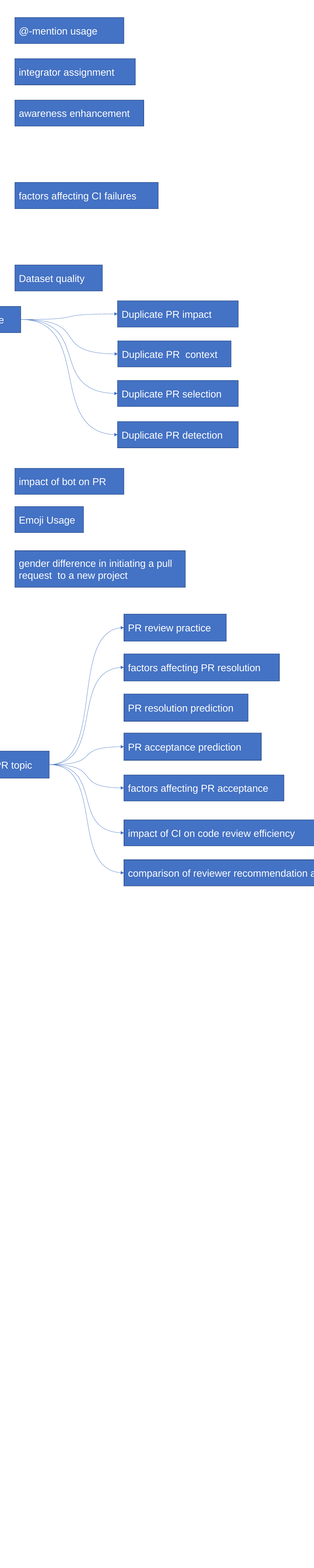

@-mention usage
integrator assignment
awareness enhancement
factors affecting CI failures
Dataset quality
Duplicate PR impact
duplicate
Duplicate PR  context
PR relation
Duplicate PR selection
Duplicate PR detection
conflict
impact of bot on PR
Emoji Usage
gender difference in initiating a pull request  to a new project
PR review practice
factors affecting PR resolution
PR resolution prediction
PR acceptance prediction
PR topic
factors affecting PR acceptance
impact of CI on code review efficiency
comparison of reviewer recommendation algorithms